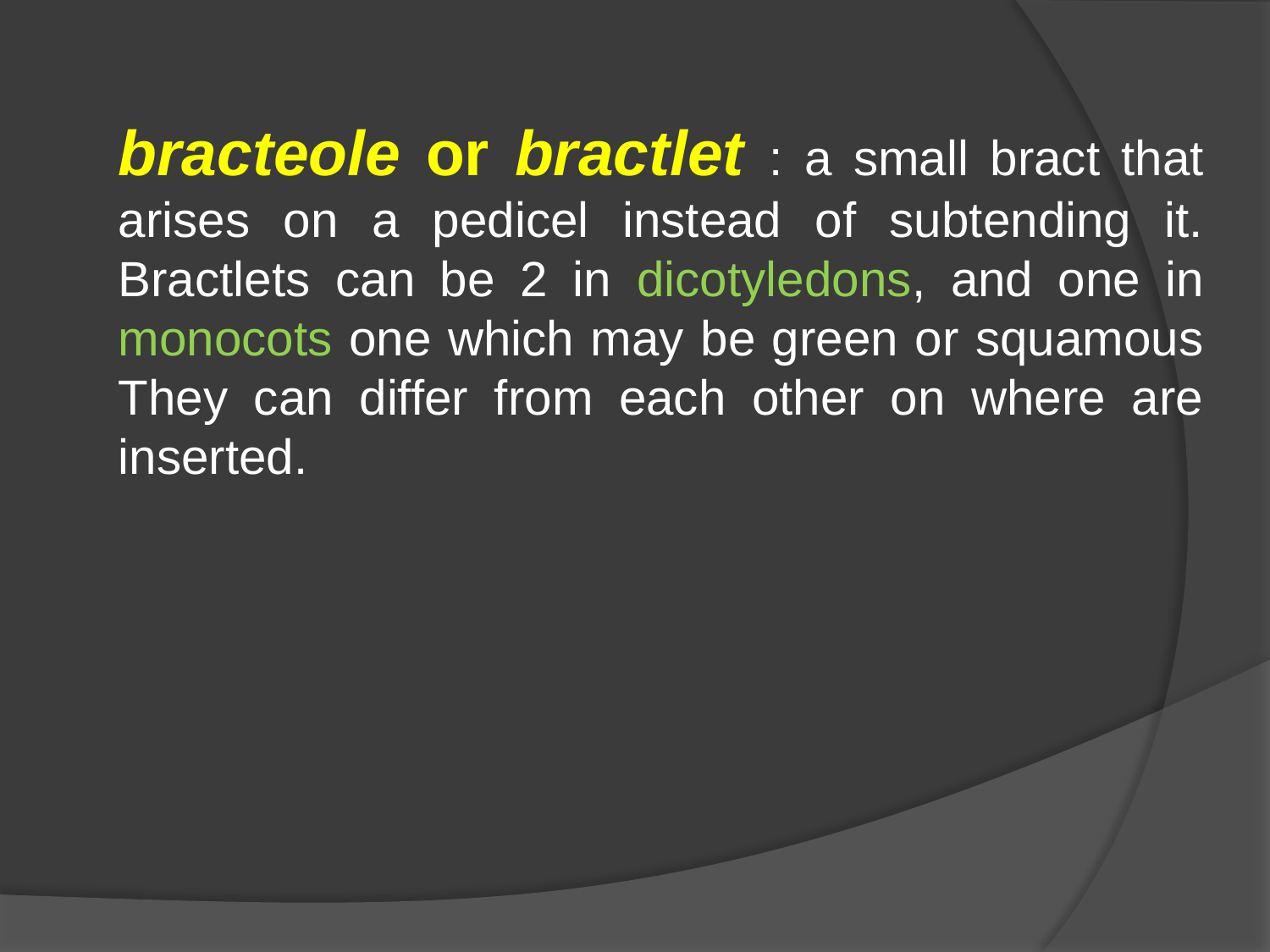

bracteole or bractlet : a small bract that arises on a pedicel instead of subtending it. Bractlets can be 2 in dicotyledons, and one in monocots one which may be green or squamous They can differ from each other on where are inserted.